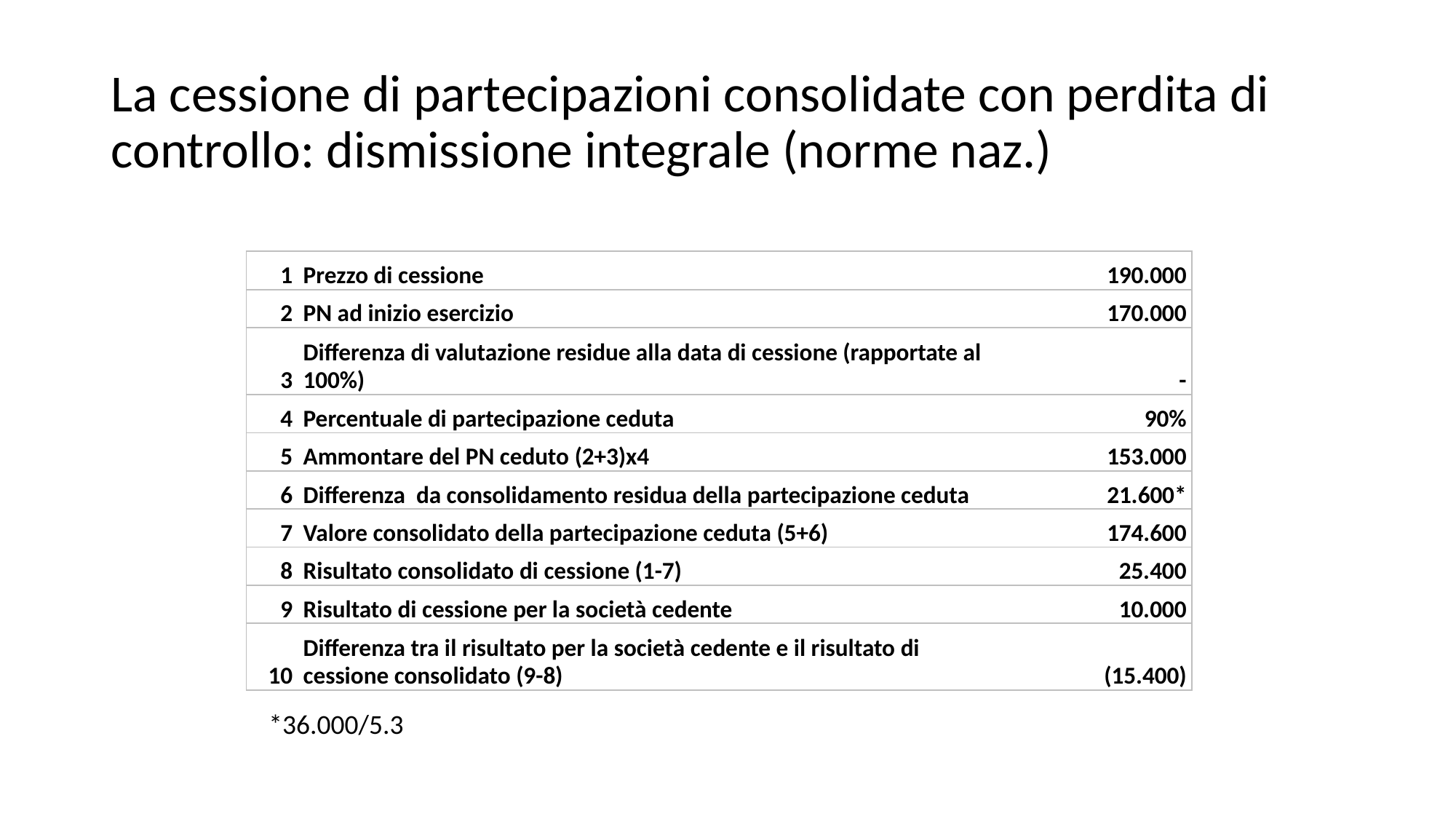

# La cessione di partecipazioni consolidate con perdita di controllo: dismissione integrale (norme naz.)
|  |  |  |  |  |
| --- | --- | --- | --- | --- |
| 1 | Prezzo di cessione |  |  | 190.000 |
| 2 | PN ad inizio esercizio |  |  | 170.000 |
| 3 | Differenza di valutazione residue alla data di cessione (rapportate al 100%) |  |  | - |
| 4 | Percentuale di partecipazione ceduta |  |  | 90% |
| 5 | Ammontare del PN ceduto (2+3)x4 |  |  | 153.000 |
| 6 | Differenza da consolidamento residua della partecipazione ceduta |  |  | 21.600\* |
| 7 | Valore consolidato della partecipazione ceduta (5+6) |  |  | 174.600 |
| 8 | Risultato consolidato di cessione (1-7) |  |  | 25.400 |
| 9 | Risultato di cessione per la società cedente |  |  | 10.000 |
| 10 | Differenza tra il risultato per la società cedente e il risultato di cessione consolidato (9-8) |  |  | (15.400) |
*36.000/5.3